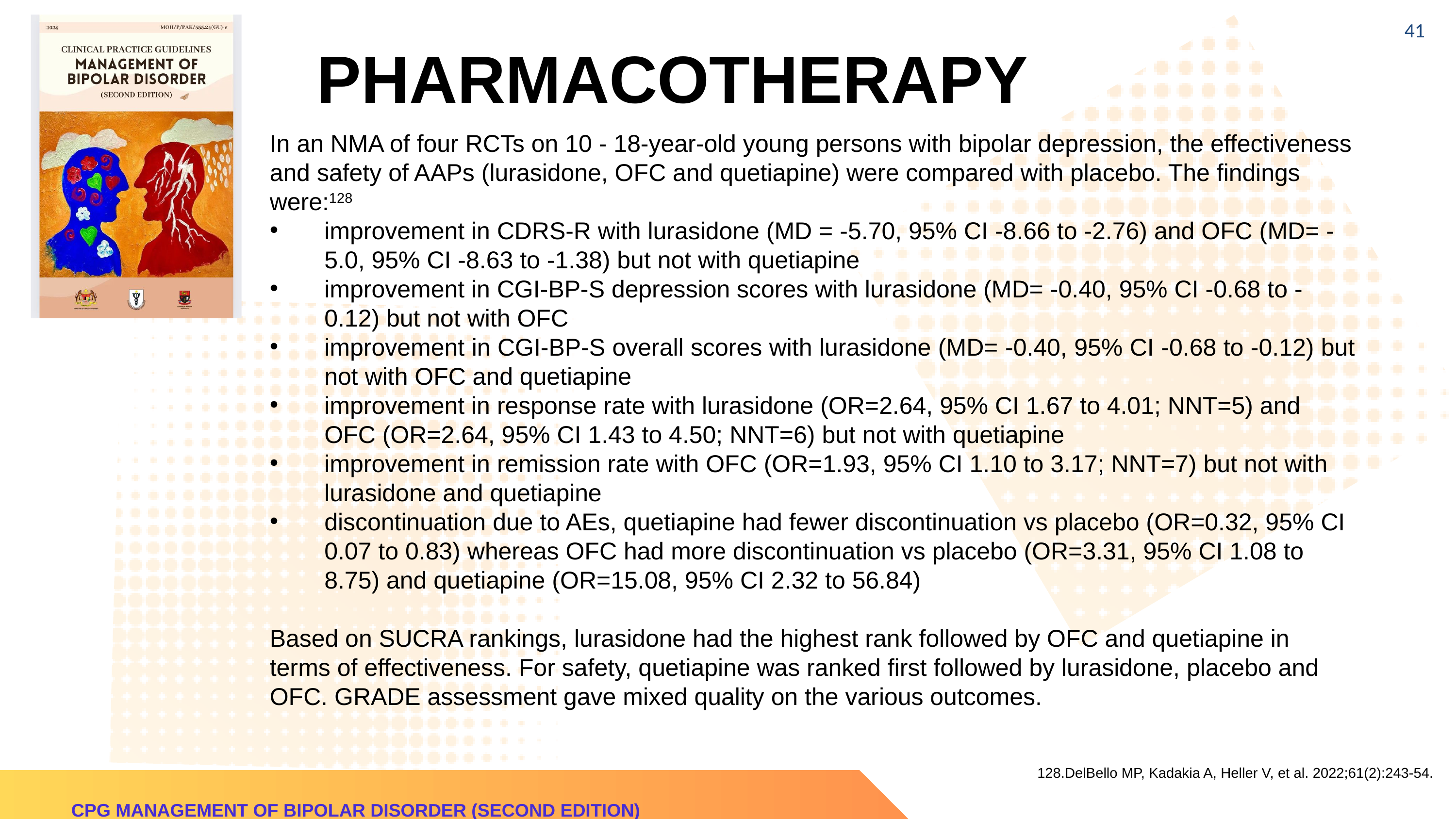

41
PHARMACOTHERAPY

In an NMA of four RCTs on 10 - 18-year-old young persons with bipolar depression, the effectiveness and safety of AAPs (lurasidone, OFC and quetiapine) were compared with placebo. The findings were:128
improvement in CDRS-R with lurasidone (MD = -5.70, 95% CI -8.66 to -2.76) and OFC (MD= - 5.0, 95% CI -8.63 to -1.38) but not with quetiapine
improvement in CGI-BP-S depression scores with lurasidone (MD= -0.40, 95% CI -0.68 to -0.12) but not with OFC
improvement in CGI-BP-S overall scores with lurasidone (MD= -0.40, 95% CI -0.68 to -0.12) but not with OFC and quetiapine
improvement in response rate with lurasidone (OR=2.64, 95% CI 1.67 to 4.01; NNT=5) and OFC (OR=2.64, 95% CI 1.43 to 4.50; NNT=6) but not with quetiapine
improvement in remission rate with OFC (OR=1.93, 95% CI 1.10 to 3.17; NNT=7) but not with lurasidone and quetiapine
discontinuation due to AEs, quetiapine had fewer discontinuation vs placebo (OR=0.32, 95% CI 0.07 to 0.83) whereas OFC had more discontinuation vs placebo (OR=3.31, 95% CI 1.08 to 8.75) and quetiapine (OR=15.08, 95% CI 2.32 to 56.84)

Based on SUCRA rankings, lurasidone had the highest rank followed by OFC and quetiapine in terms of effectiveness. For safety, quetiapine was ranked first followed by lurasidone, placebo and OFC. GRADE assessment gave mixed quality on the various outcomes.

128.DelBello MP, Kadakia A, Heller V, et al. 2022;61(2):243-54.

CPG MANAGEMENT OF BIPOLAR DISORDER (SECOND EDITION)